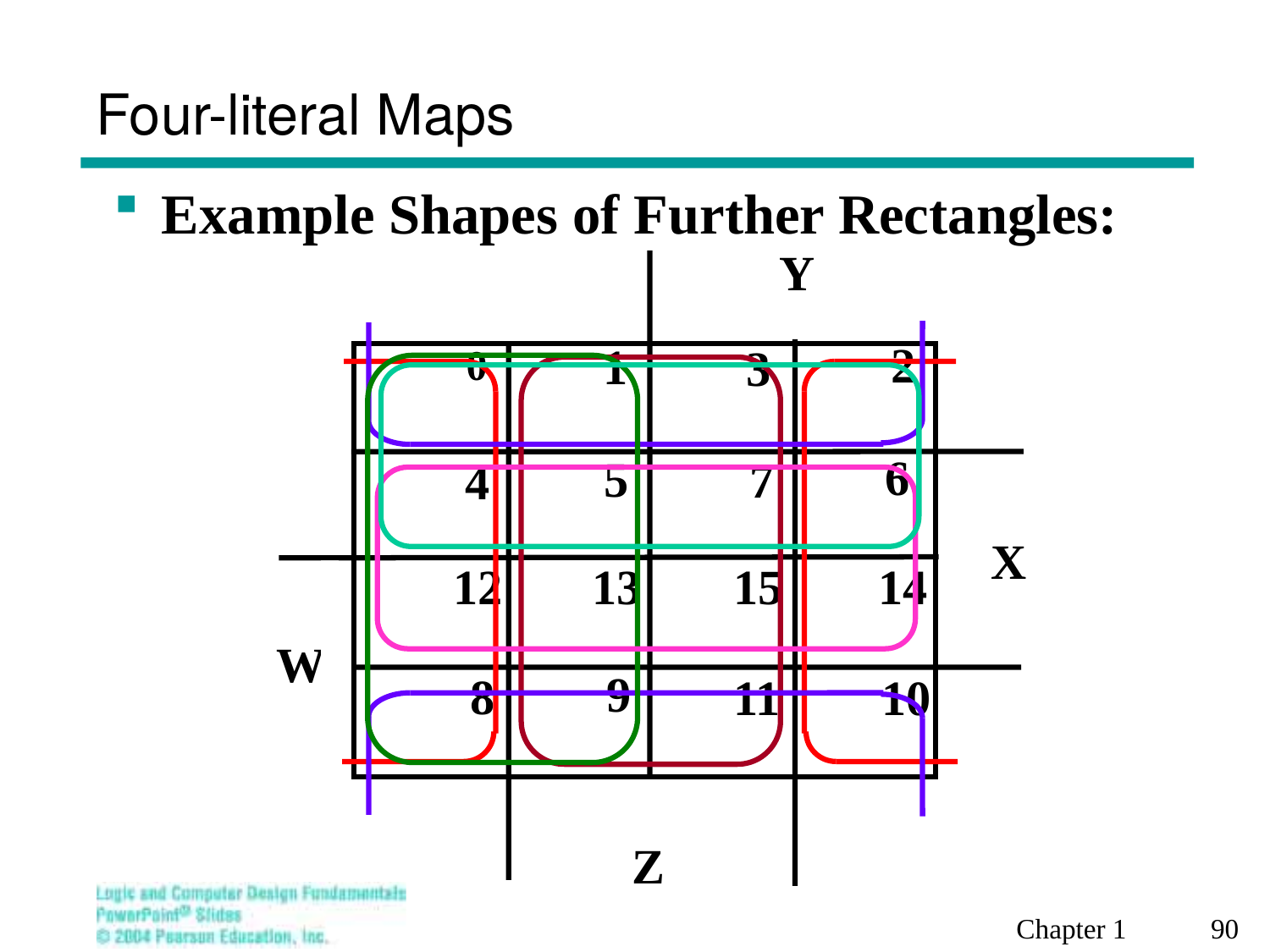

# Four-literal Maps
Example Shapes of Further Rectangles:
Y

2
1
3
0

6
5
7
4

X
13
12
15
14

W
9
8
11
10

Z
Chapter 1            90